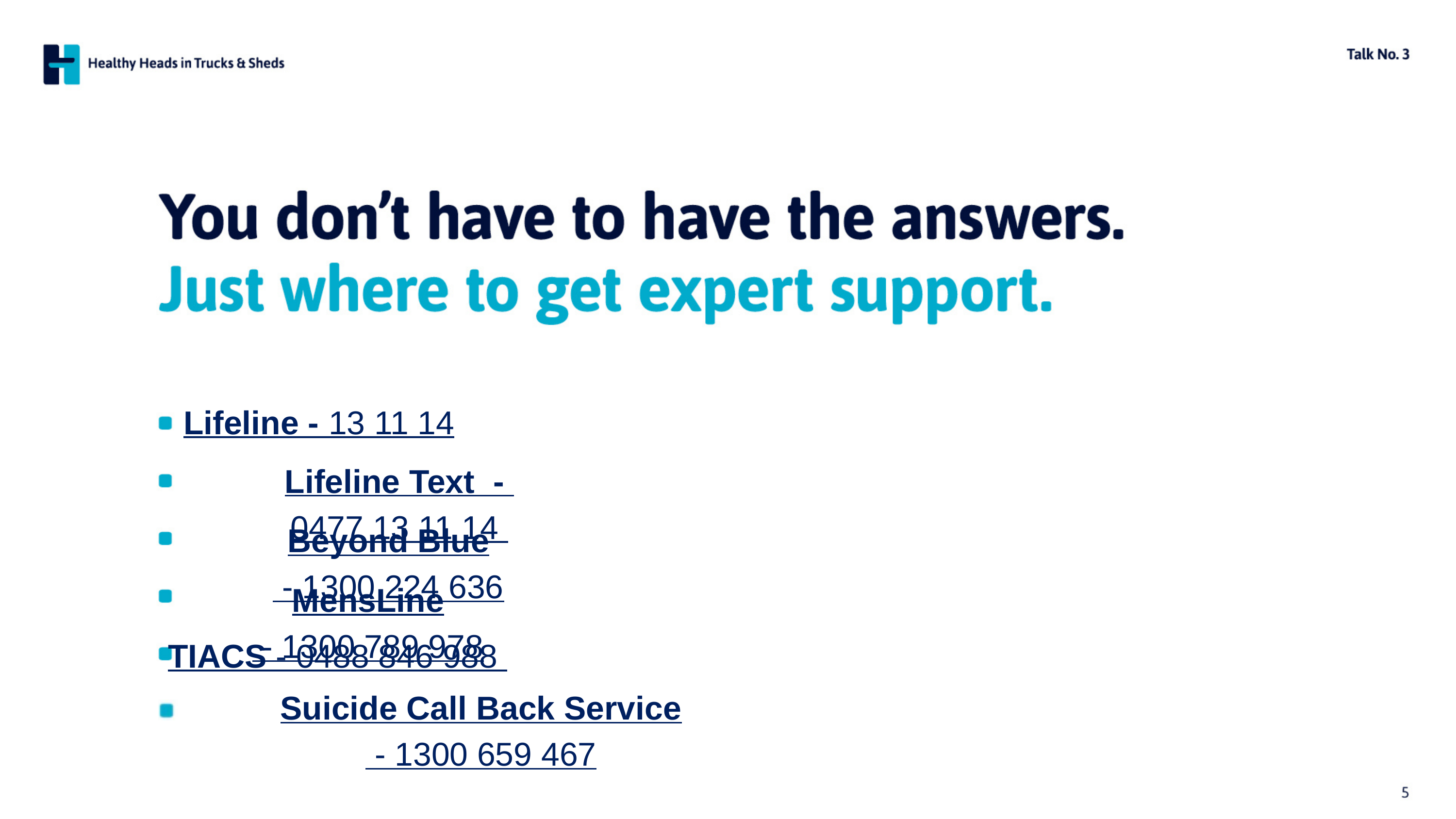

Lifeline - 13 11 14
Lifeline Text  - 0477 13 11 14
Beyond Blue - 1300 224 636
MensLine - 1300 789 978
TIACS - 0488 846 988

Suicide Call Back Service - 1300 659 467